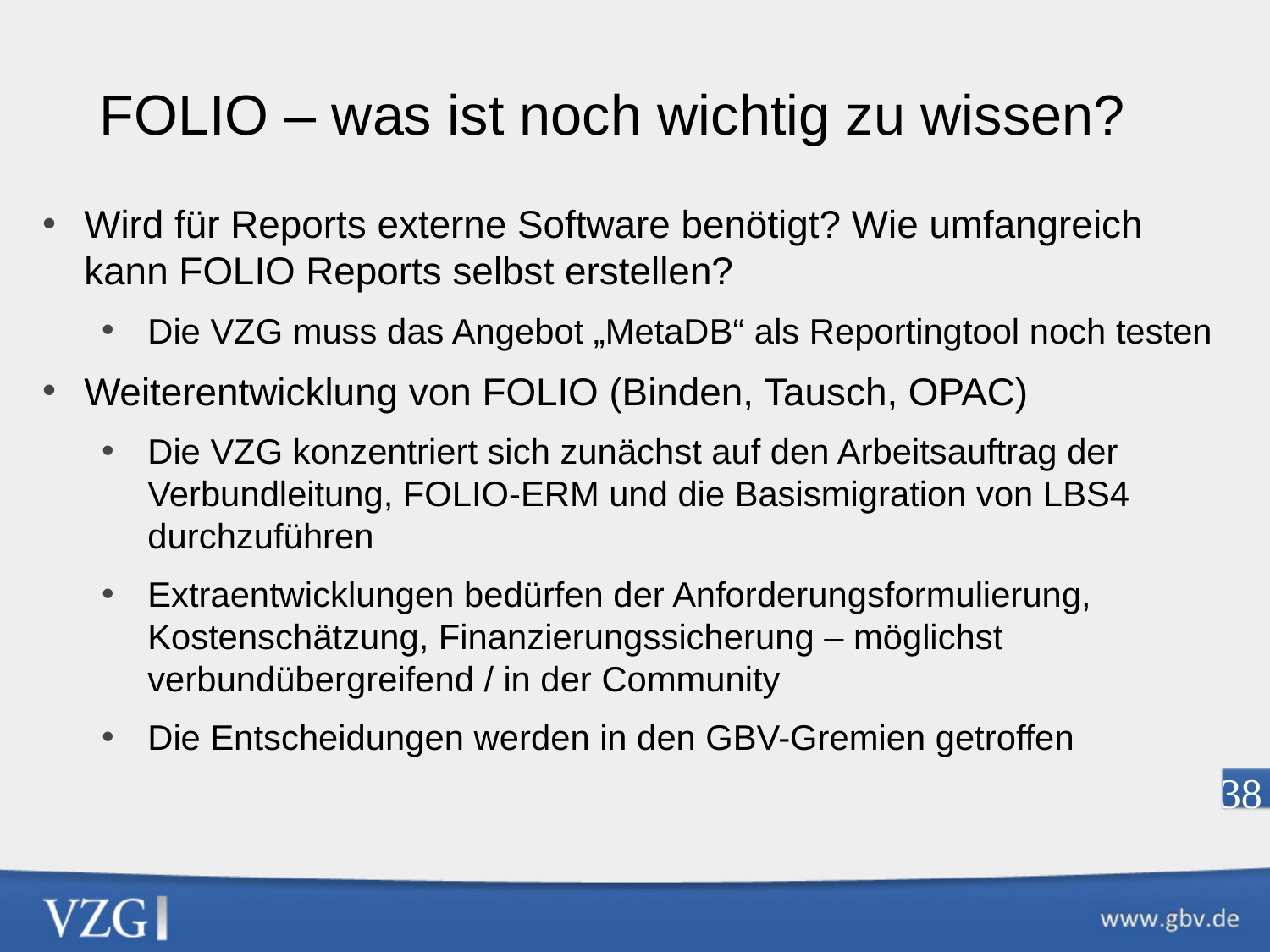

FOLIO – was ist noch wichtig zu wissen?

Wird für Reports externe Software benötigt? Wie umfangreich kann FOLIO Reports selbst erstellen?
Die VZG muss das Angebot „MetaDB“ als Reportingtool noch testen
Weiterentwicklung von FOLIO (Binden, Tausch, OPAC)
Die VZG konzentriert sich zunächst auf den Arbeitsauftrag der Verbundleitung, FOLIO-ERM und die Basismigration von LBS4 durchzuführen
Extraentwicklungen bedürfen der Anforderungsformulierung, Kostenschätzung, Finanzierungssicherung – möglichst verbundübergreifend / in der Community
Die Entscheidungen werden in den GBV-Gremien getroffen

38